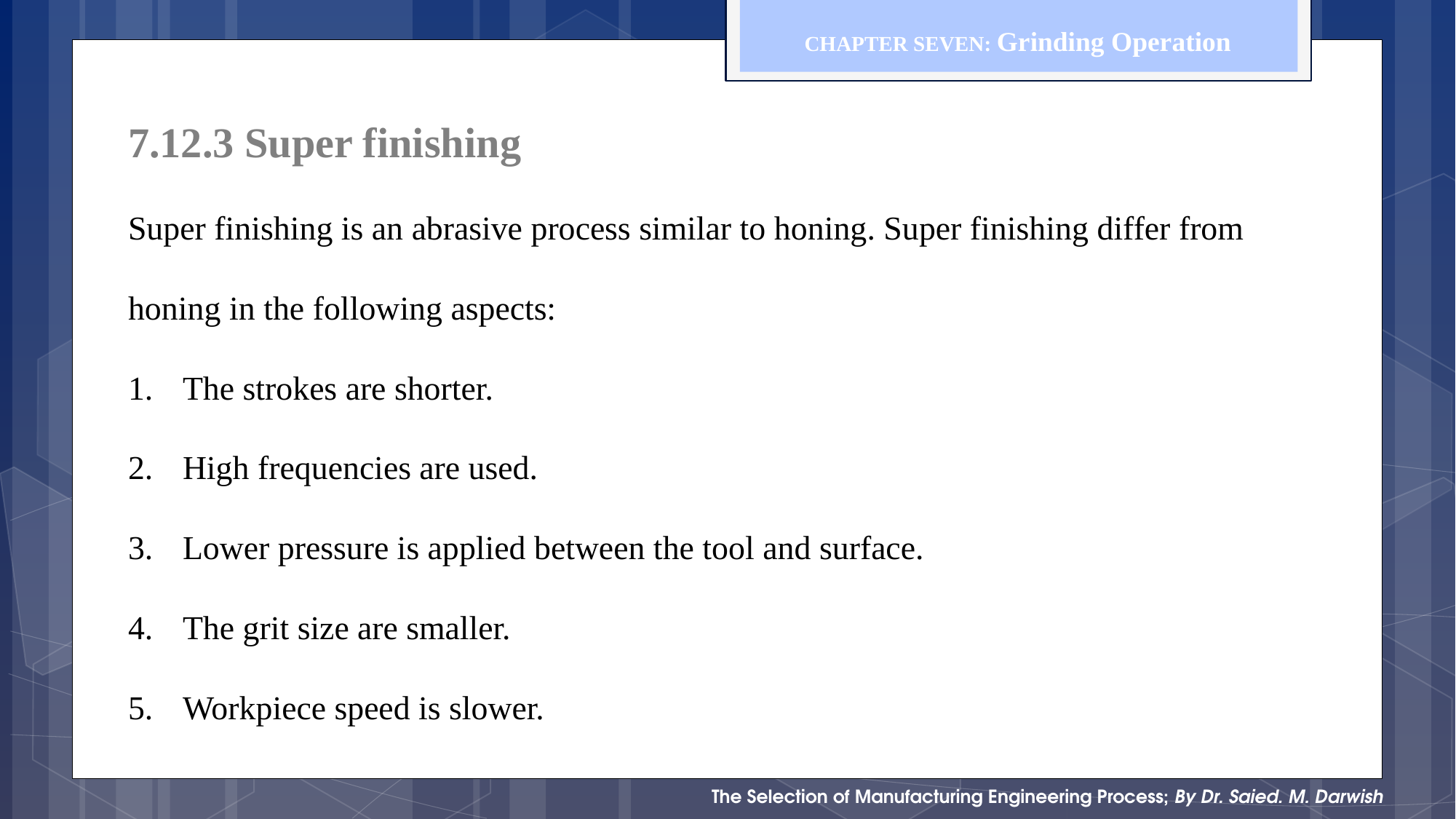

CHAPTER SEVEN: Grinding Operation
7.12.3 Super finishing
Super finishing is an abrasive process similar to honing. Super finishing differ from honing in the following aspects:
The strokes are shorter.
High frequencies are used.
Lower pressure is applied between the tool and surface.
The grit size are smaller.
Workpiece speed is slower.